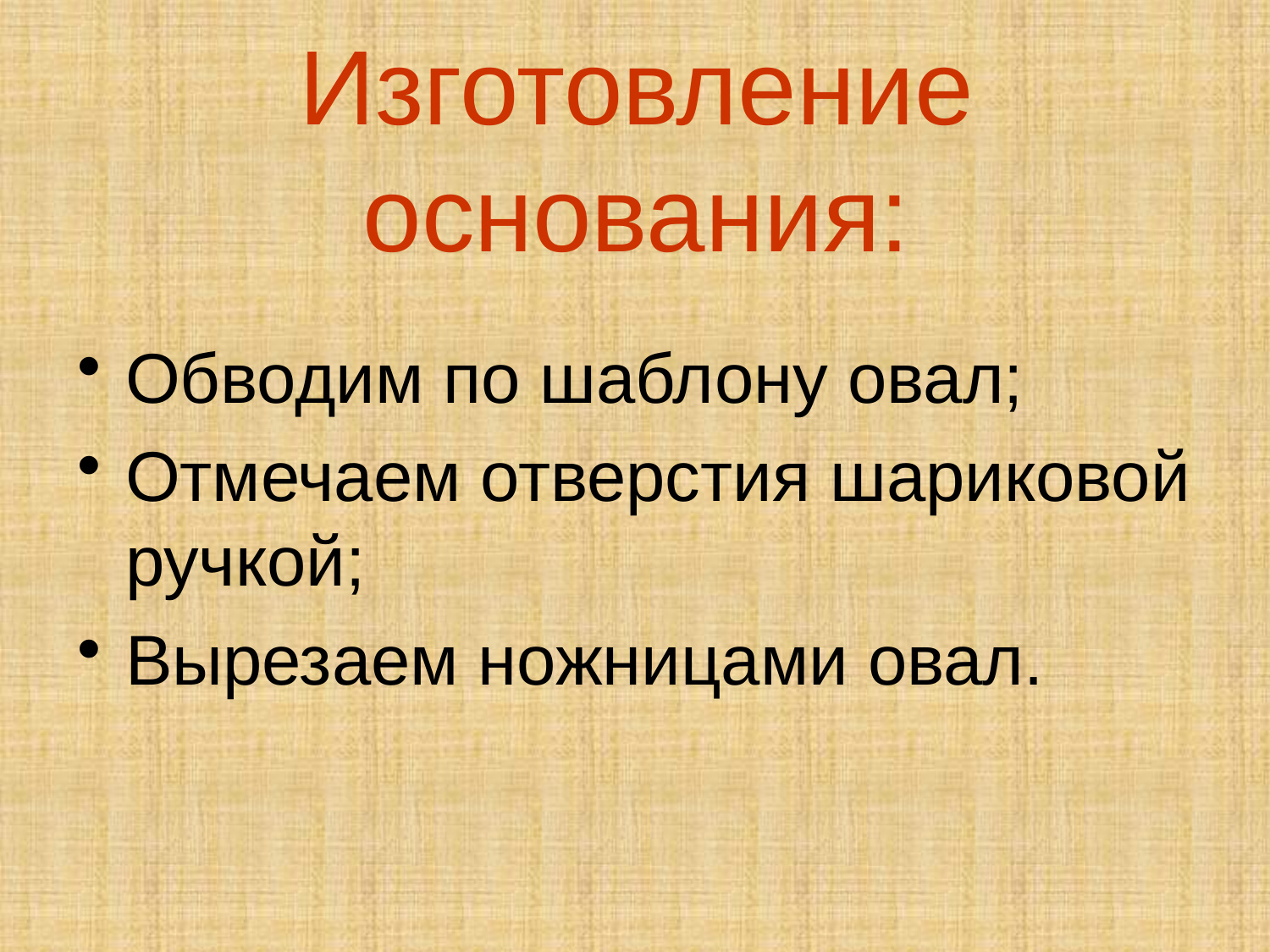

# Изготовление основания:
Обводим по шаблону овал;
Отмечаем отверстия шариковой ручкой;
Вырезаем ножницами овал.